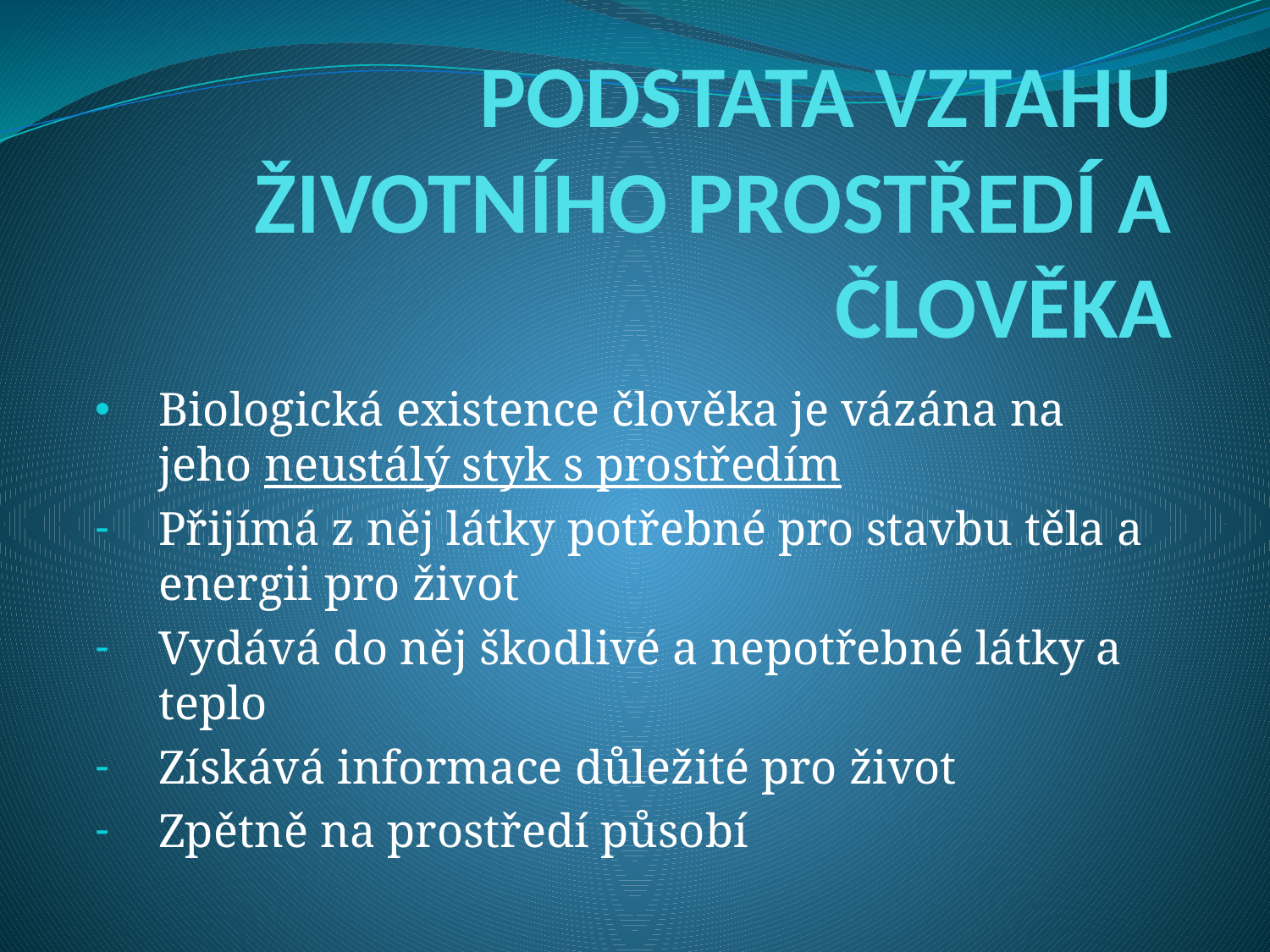

# PODSTATA VZTAHU ŽIVOTNÍHO PROSTŘEDÍ A ČLOVĚKA

Biologická existence člověka je vázána na jeho neustálý styk s prostředím
Přijímá z něj látky potřebné pro stavbu těla a energii pro život
Vydává do něj škodlivé a nepotřebné látky a teplo
Získává informace důležité pro život
Zpětně na prostředí působí